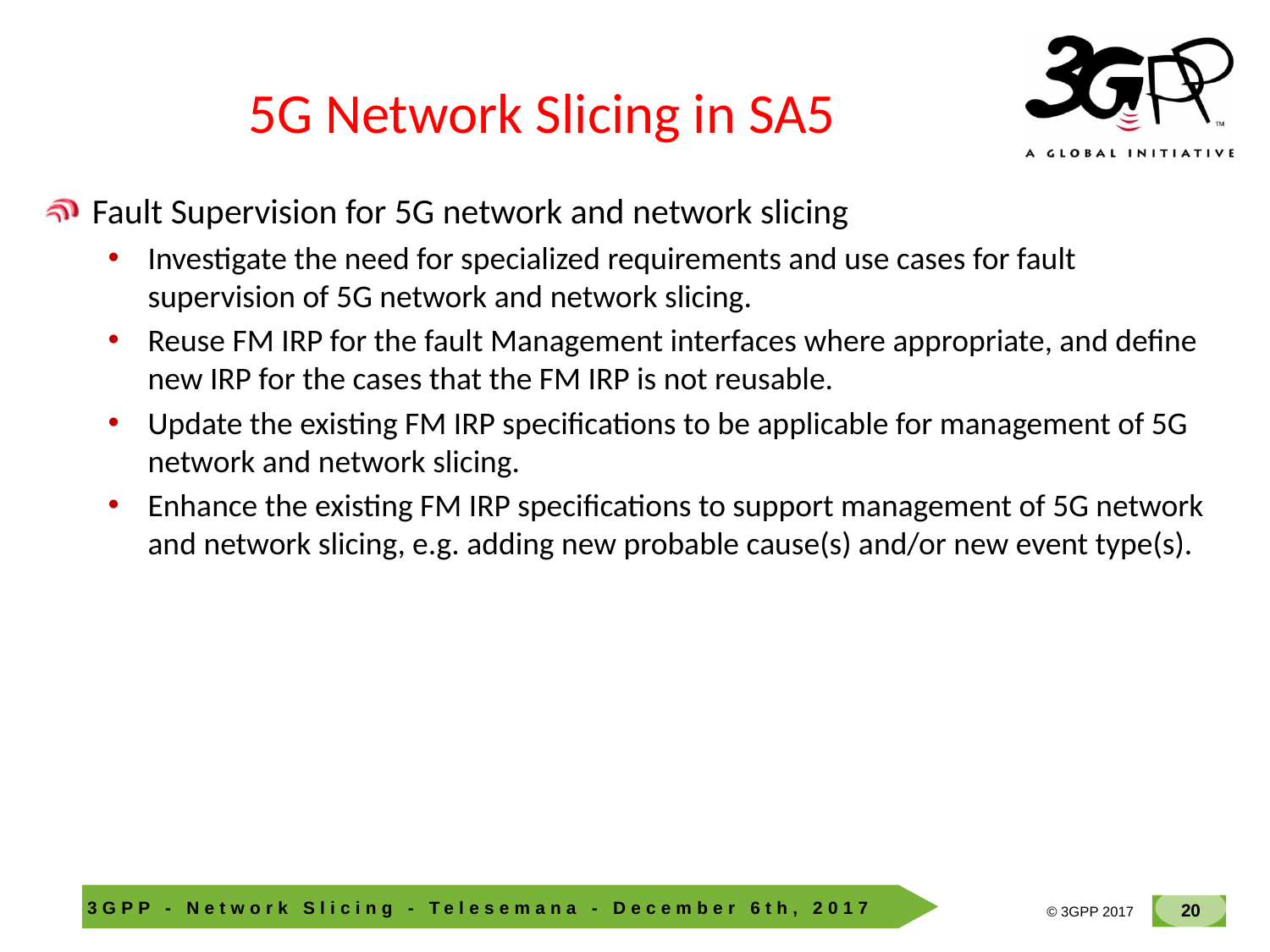

# 5G Network Slicing in SA5
Fault Supervision for 5G network and network slicing
Investigate the need for specialized requirements and use cases for fault supervision of 5G network and network slicing.
Reuse FM IRP for the fault Management interfaces where appropriate, and define new IRP for the cases that the FM IRP is not reusable.
Update the existing FM IRP specifications to be applicable for management of 5G network and network slicing.
Enhance the existing FM IRP specifications to support management of 5G network and network slicing, e.g. adding new probable cause(s) and/or new event type(s).